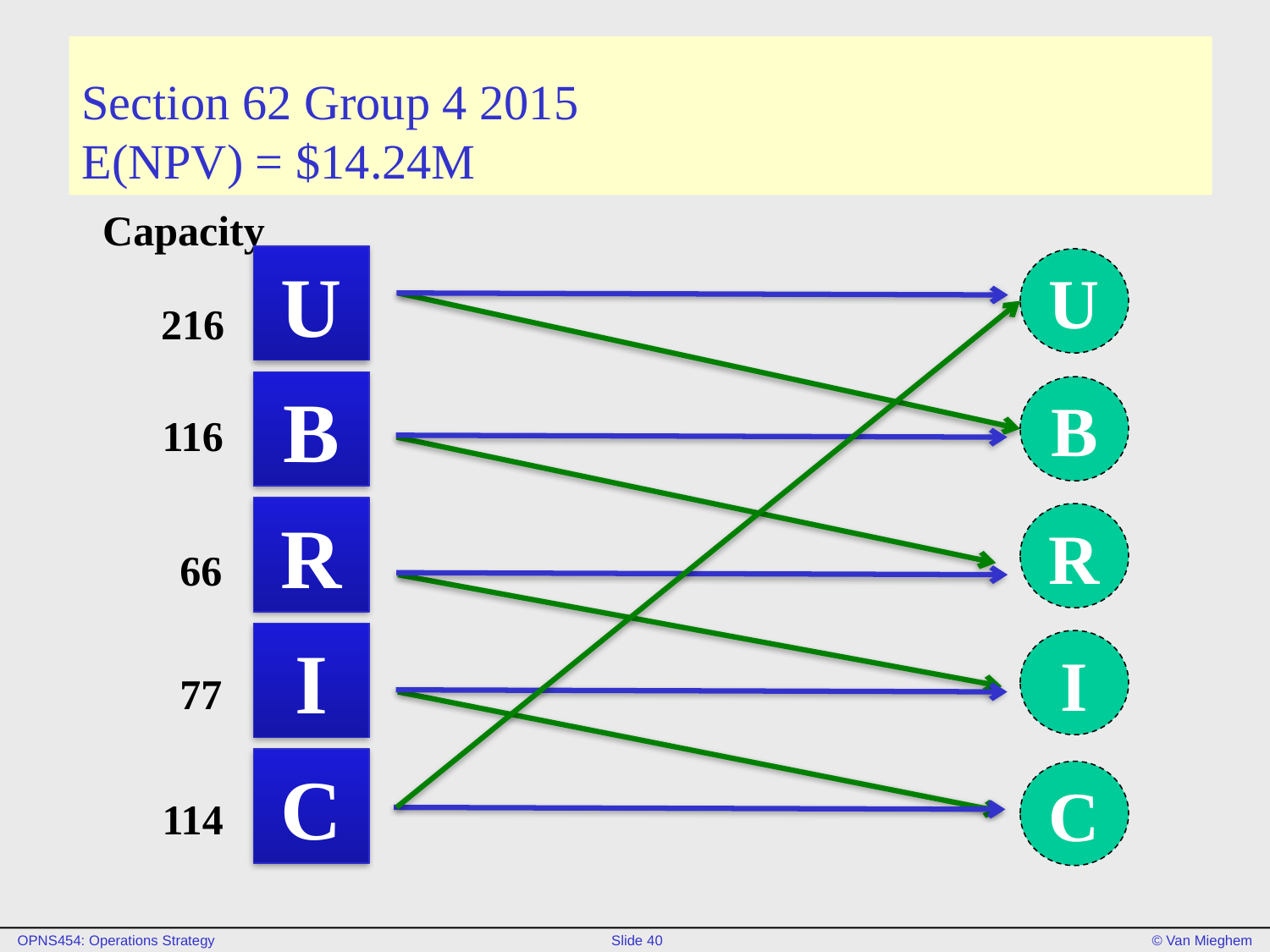

# Section 62 Group 4 2015 E(NPV) = $14.24M
Capacity
U
U
B
B
R
R
I
I
C
C
216
116
66
77
114